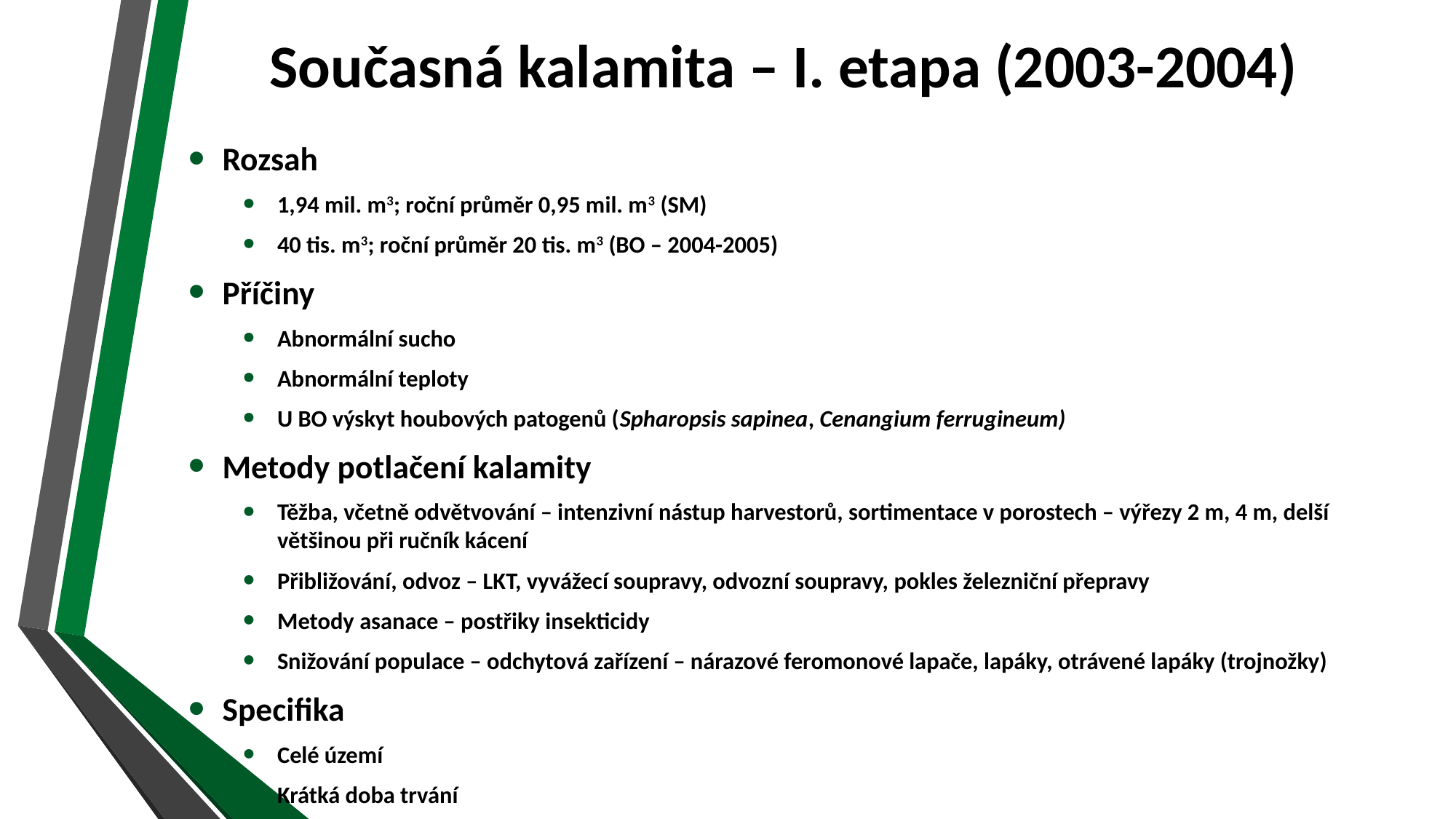

# Současná kalamita – I. etapa (2003-2004)
Rozsah
1,94 mil. m3; roční průměr 0,95 mil. m3 (SM)
40 tis. m3; roční průměr 20 tis. m3 (BO – 2004-2005)
Příčiny
Abnormální sucho
Abnormální teploty
U BO výskyt houbových patogenů (Spharopsis sapinea, Cenangium ferrugineum)
Metody potlačení kalamity
Těžba, včetně odvětvování – intenzivní nástup harvestorů, sortimentace v porostech – výřezy 2 m, 4 m, delší většinou při ručník kácení
Přibližování, odvoz – LKT, vyvážecí soupravy, odvozní soupravy, pokles železniční přepravy
Metody asanace – postřiky insekticidy
Snižování populace – odchytová zařízení – nárazové feromonové lapače, lapáky, otrávené lapáky (trojnožky)
Specifika
Celé území
Krátká doba trvání